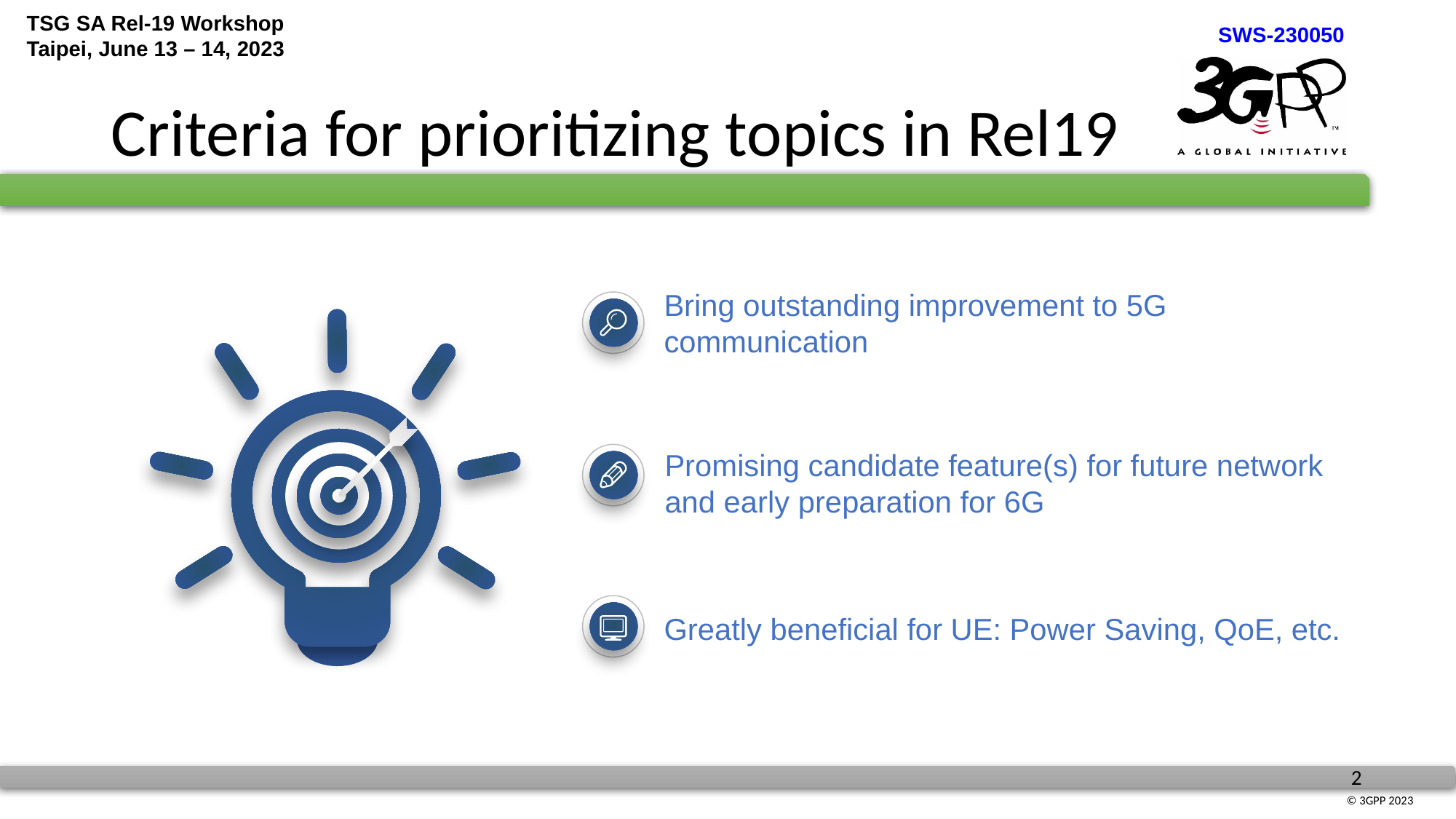

# Criteria for prioritizing topics in Rel19
Bring outstanding improvement to 5G communication

Promising candidate feature(s) for future network and early preparation for 6G

Greatly beneficial for UE: Power Saving, QoE, etc.